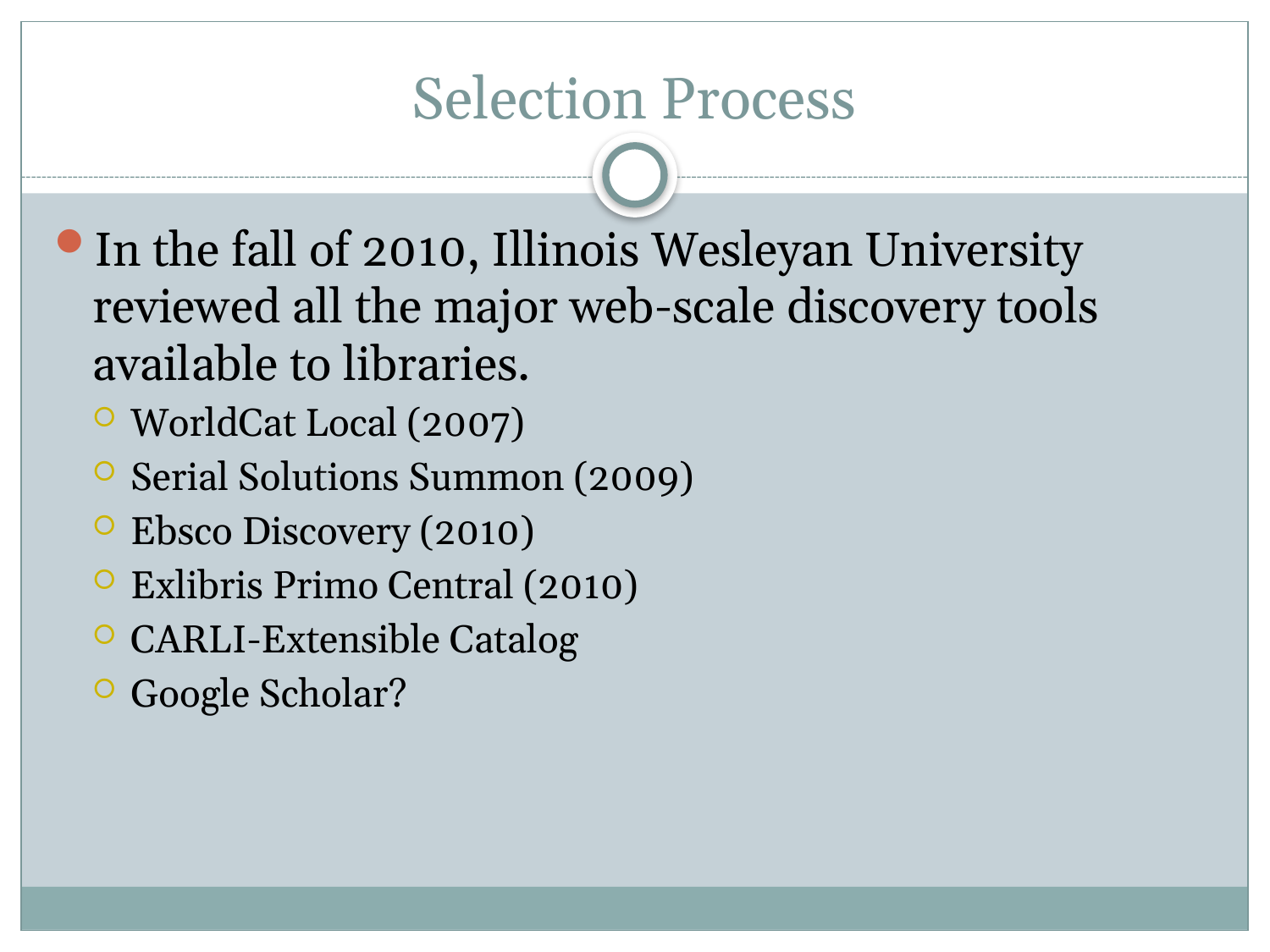

# Selection Process
In the fall of 2010, Illinois Wesleyan University reviewed all the major web-scale discovery tools available to libraries.
WorldCat Local (2007)
Serial Solutions Summon (2009)
Ebsco Discovery (2010)
Exlibris Primo Central (2010)
CARLI-Extensible Catalog
Google Scholar?